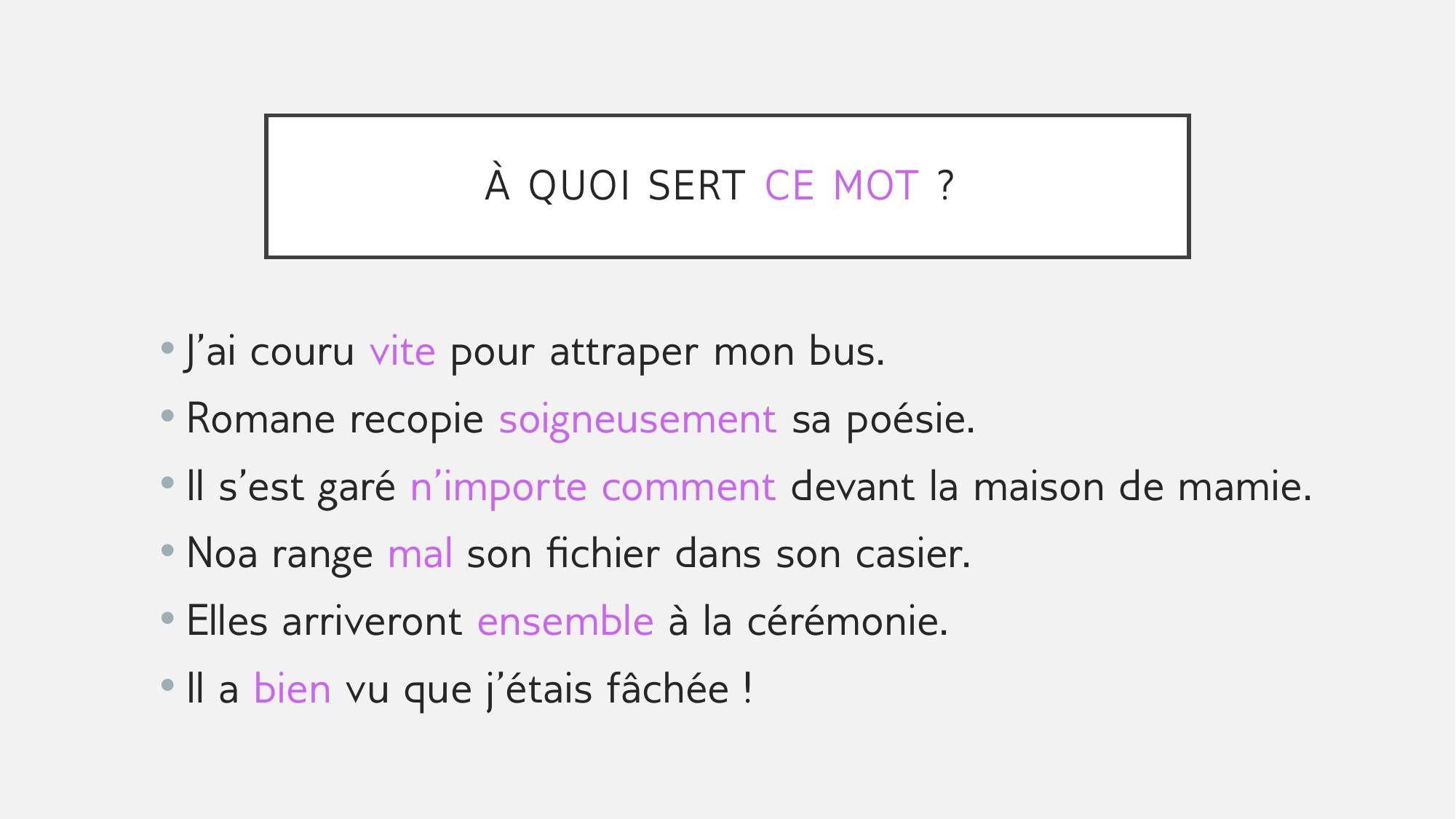

# À quoi sert ce mot ?
J’ai couru vite pour attraper mon bus.
Romane recopie soigneusement sa poésie.
Il s’est garé n’importe comment devant la maison de mamie.
Noa range mal son fichier dans son casier.
Elles arriveront ensemble à la cérémonie.
Il a bien vu que j’étais fâchée !